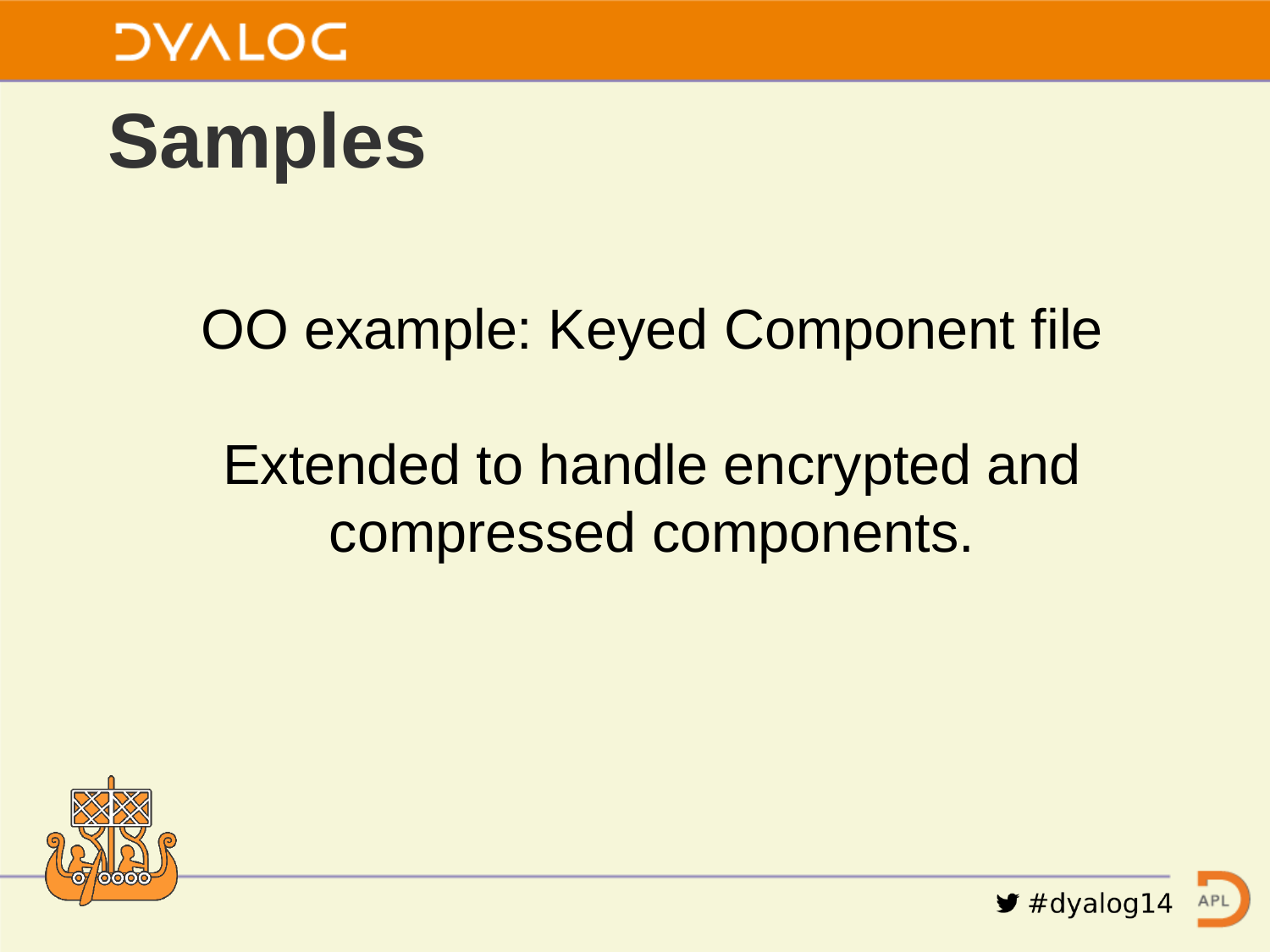

# Samples
OO example: Keyed Component file

Extended to handle encrypted and compressed components.